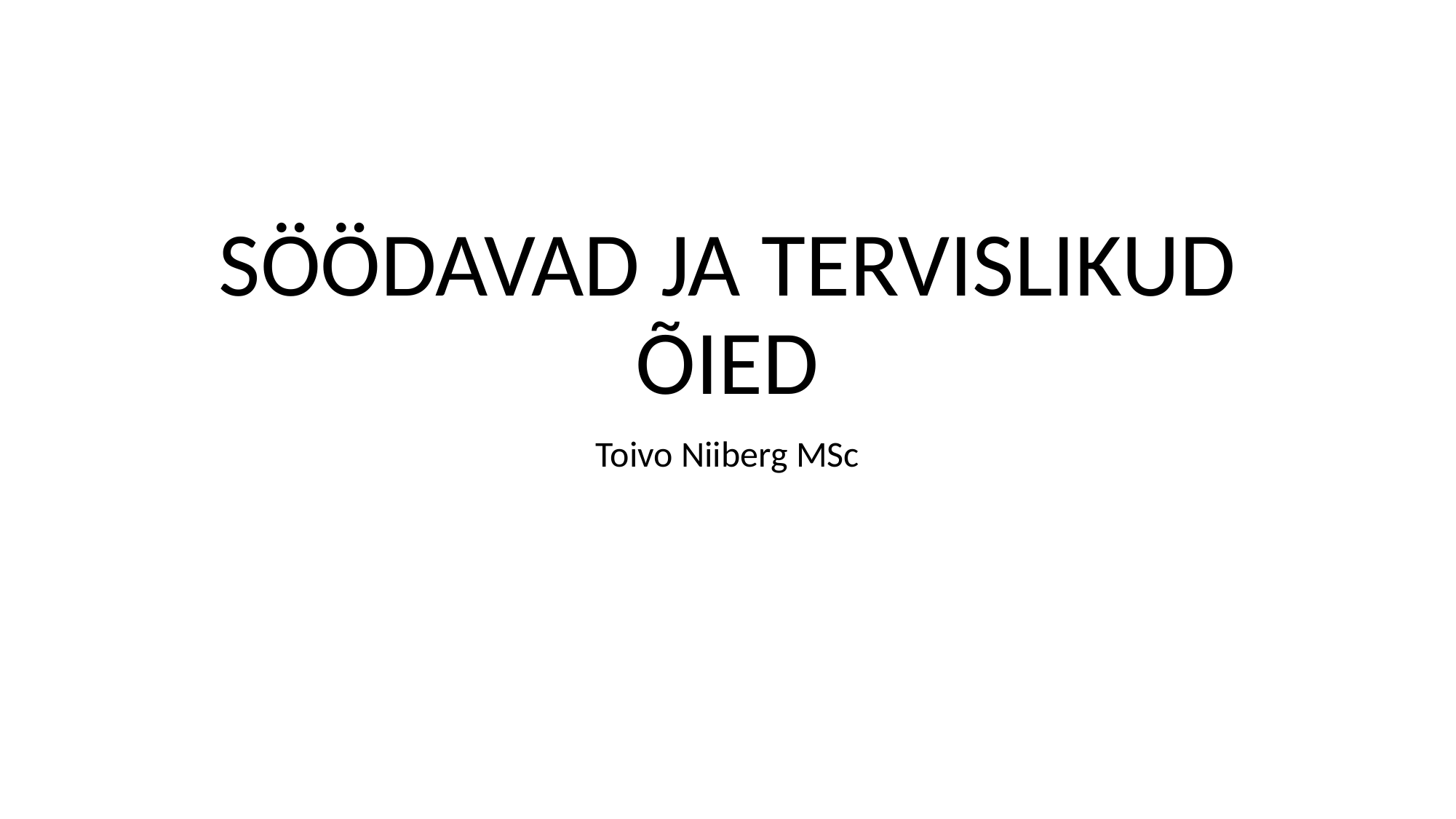

# SÖÖDAVAD JA TERVISLIKUD ÕIED
Toivo Niiberg MSc